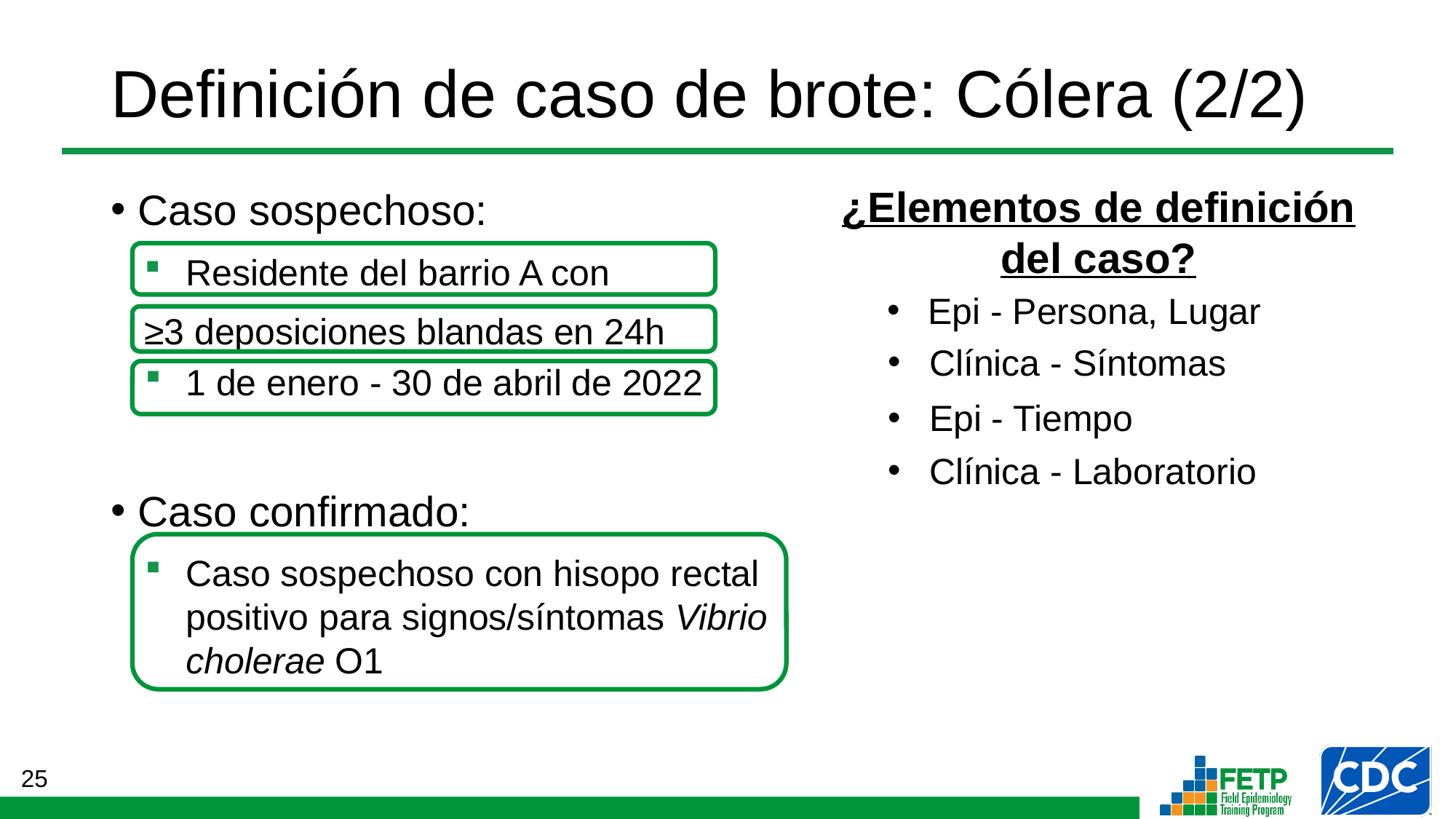

Definición de caso de brote: Cólera (2/2)
¿Elementos de definición del caso?

Caso sospechoso:
Residente del barrio A con
≥3 deposiciones blandas en 24h
1 de enero - 30 de abril de 2022

Caso confirmado:
Caso sospechoso con hisopo rectal positivo para signos/síntomas Vibrio cholerae O1

Epi - Persona, Lugar

Clínica - Síntomas

Epi - Tiempo
Clínica - Laboratorio